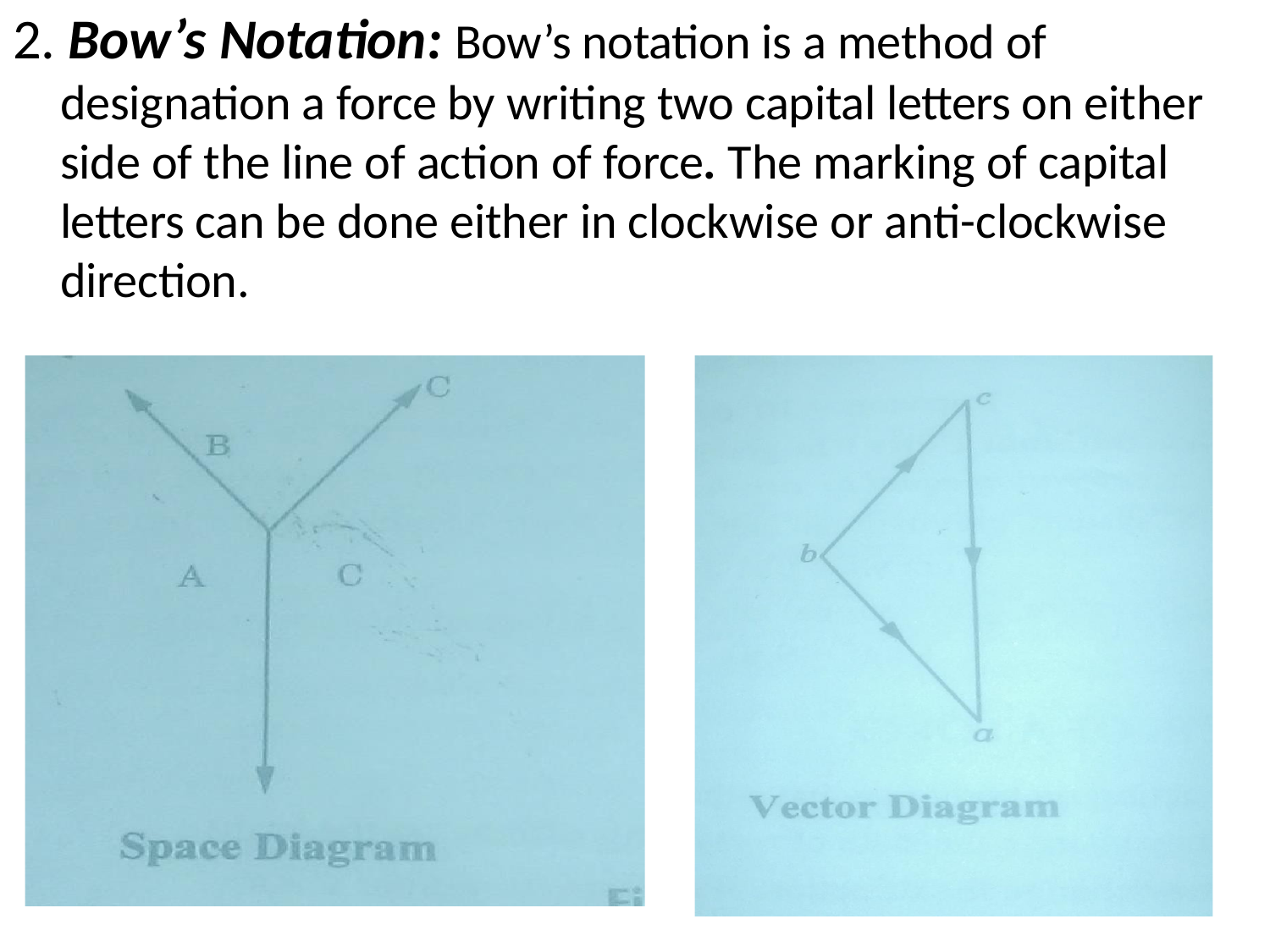

# 2. Bow’s Notation: Bow’s notation is a method of  designation a force by writing two capital letters on either  side of the line of action of force. The marking of capital  letters can be done either in clockwise or anti-clockwise  direction.